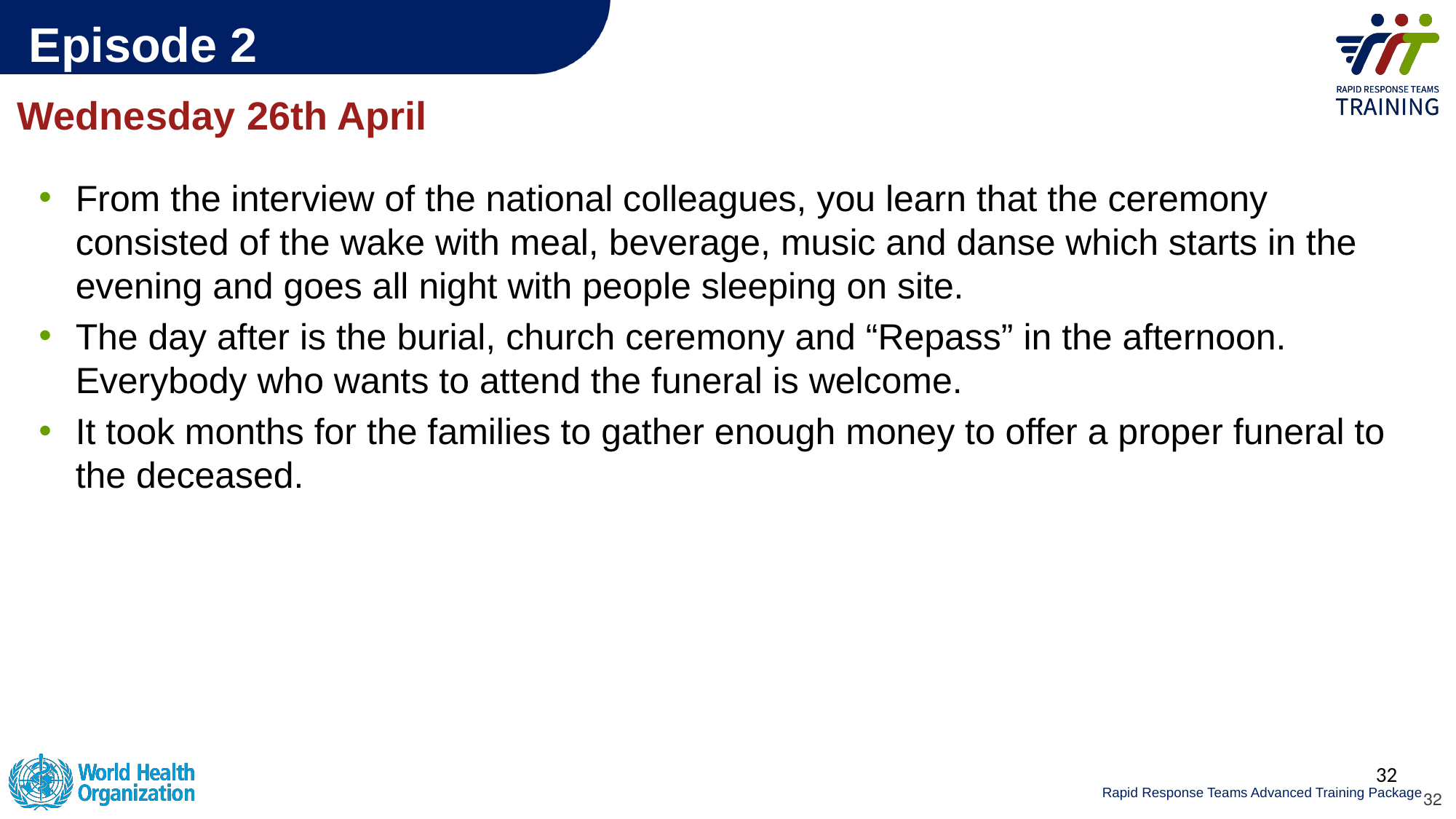

# Episode 2
Wednesday 26th April
From the interview of the national colleagues, you learn that the ceremony consisted of the wake with meal, beverage, music and danse which starts in the evening and goes all night with people sleeping on site.
The day after is the burial, church ceremony and “Repass” in the afternoon. Everybody who wants to attend the funeral is welcome.
It took months for the families to gather enough money to offer a proper funeral to the deceased.

32